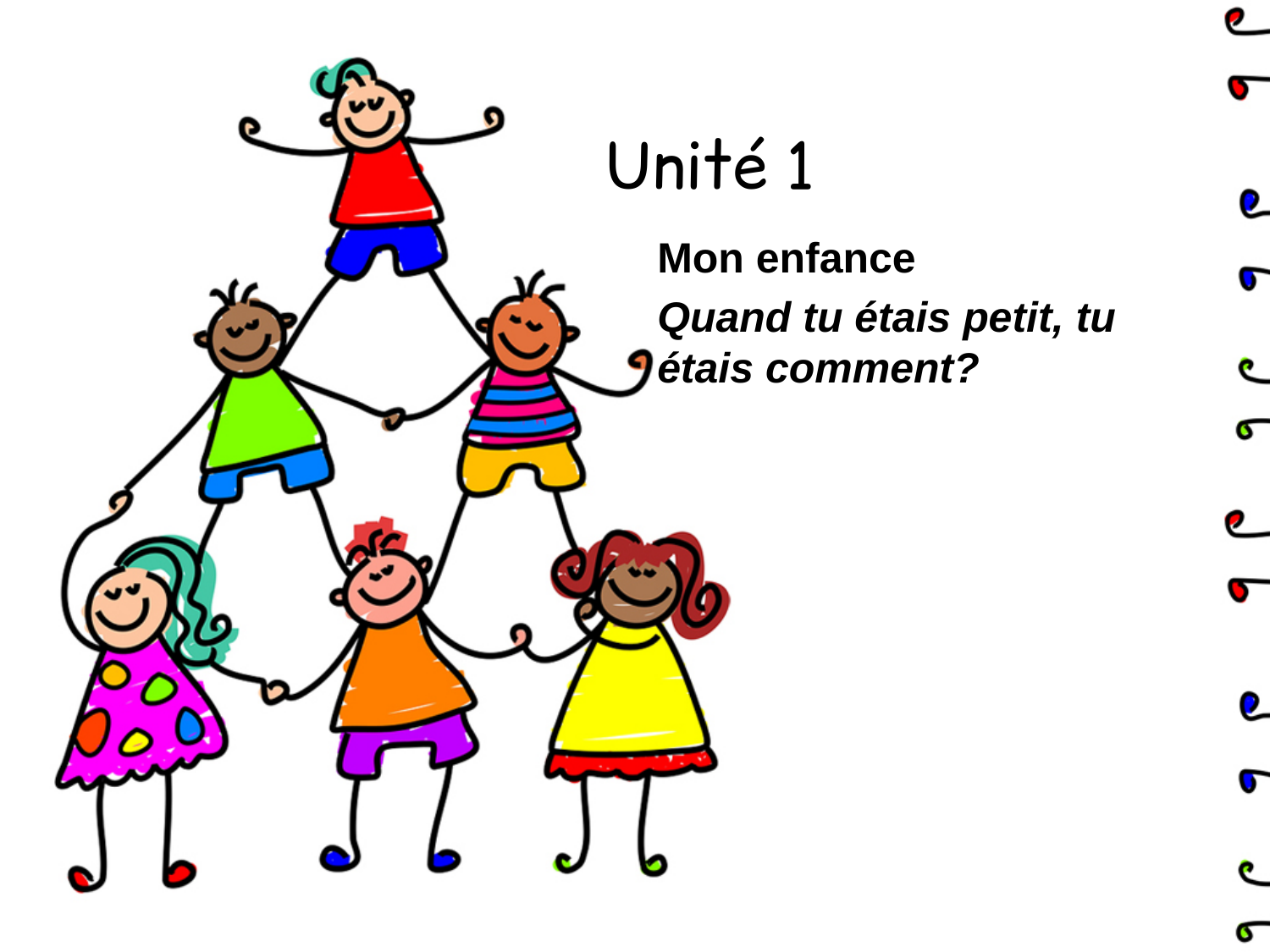

# Unité 1
Mon enfance
Quand tu étais petit, tu étais comment?